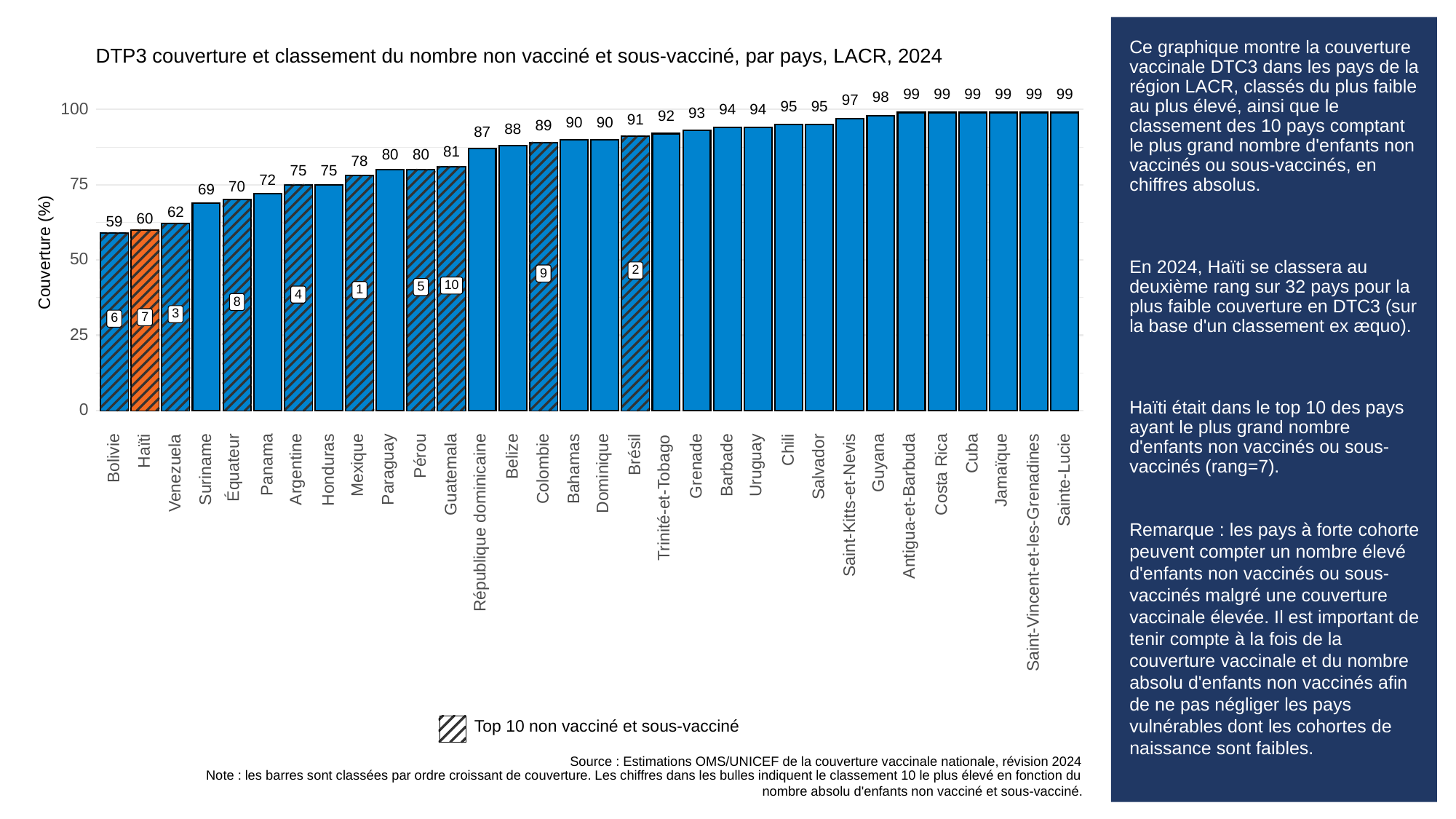

# Ce graphique montre la couverture vaccinale DTC3 dans les pays de la région LACR, classés du plus faible au plus élevé, ainsi que le classement des 10 pays comptant le plus grand nombre d'enfants non vaccinés ou sous-vaccinés, en chiffres absolus.

En 2024, Haïti se classera au deuxième rang sur 32 pays pour la plus faible couverture en DTC3 (sur la base d'un classement ex æquo).

Haïti était dans le top 10 des pays ayant le plus grand nombre d'enfants non vaccinés ou sous-vaccinés (rang=7).

Remarque : les pays à forte cohorte peuvent compter un nombre élevé d'enfants non vaccinés ou sous-vaccinés malgré une couverture vaccinale élevée. Il est important de tenir compte à la fois de la couverture vaccinale et du nombre absolu d'enfants non vaccinés afin de ne pas négliger les pays vulnérables dont les cohortes de naissance sont faibles.

DTP3 couverture et classement du nombre non vacciné et sous-vacciné, par pays, LACR, 2024
99
99
99
99
99
99
98
97
95
95
100
94
94
93

92

91

90
90

89
88

87

81

80
80

78

75
75

72

75

70

69

62

60

59

Couverture (%)

50

2

9

10

5

1

4

8

3

7

6

25

0

Chili
Haïti
Cuba
Brésil
Pérou
Belize
Bolivie
Guyana
Uruguay
Mexique
Équateur
Panama
Barbade
Grenade
Salvador
Argentine
Paraguay
Jamaïque
Colombie
Bahamas
Suriname
Honduras
Dominique
Venezuela
Costa Rica
Guatemala
Sainte-Lucie
Trinité-et-Tobago
Antigua-et-Barbuda
Saint-Kitts-et-Nevis
République dominicaine
Saint-Vincent-et-les-Grenadines

Top 10 non vacciné et sous-vacciné

Source : Estimations OMS/UNICEF de la couverture vaccinale nationale, révision 2024
Note : les barres sont classées par ordre croissant de couverture. Les chiffres dans les bulles indiquent le classement 10 le plus élevé en fonction du
nombre absolu d'enfants non vacciné et sous-vacciné.